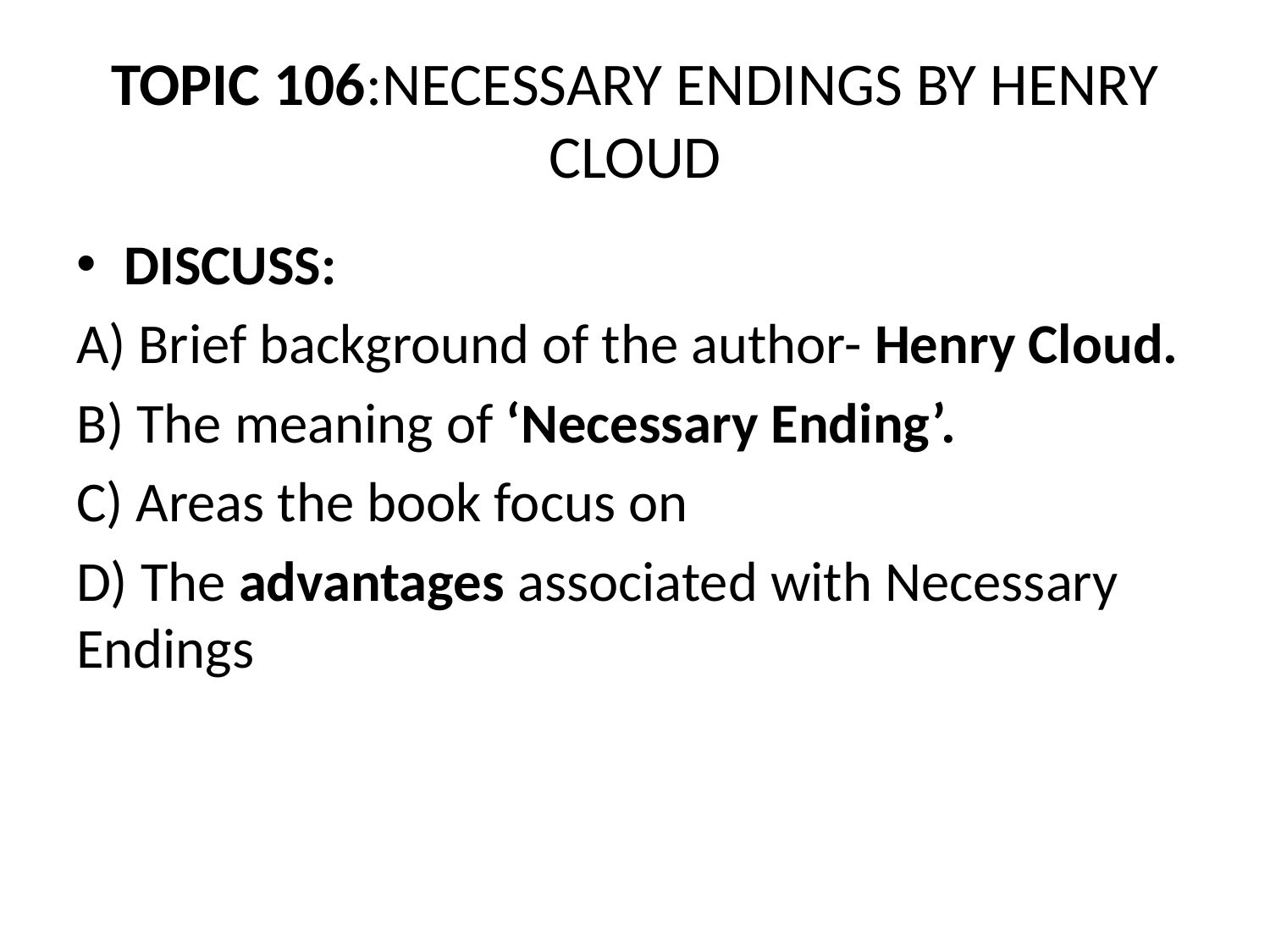

# TOPIC 106:NECESSARY ENDINGS BY HENRY CLOUD
DISCUSS:
A) Brief background of the author- Henry Cloud.
B) The meaning of ‘Necessary Ending’.
C) Areas the book focus on
D) The advantages associated with Necessary Endings